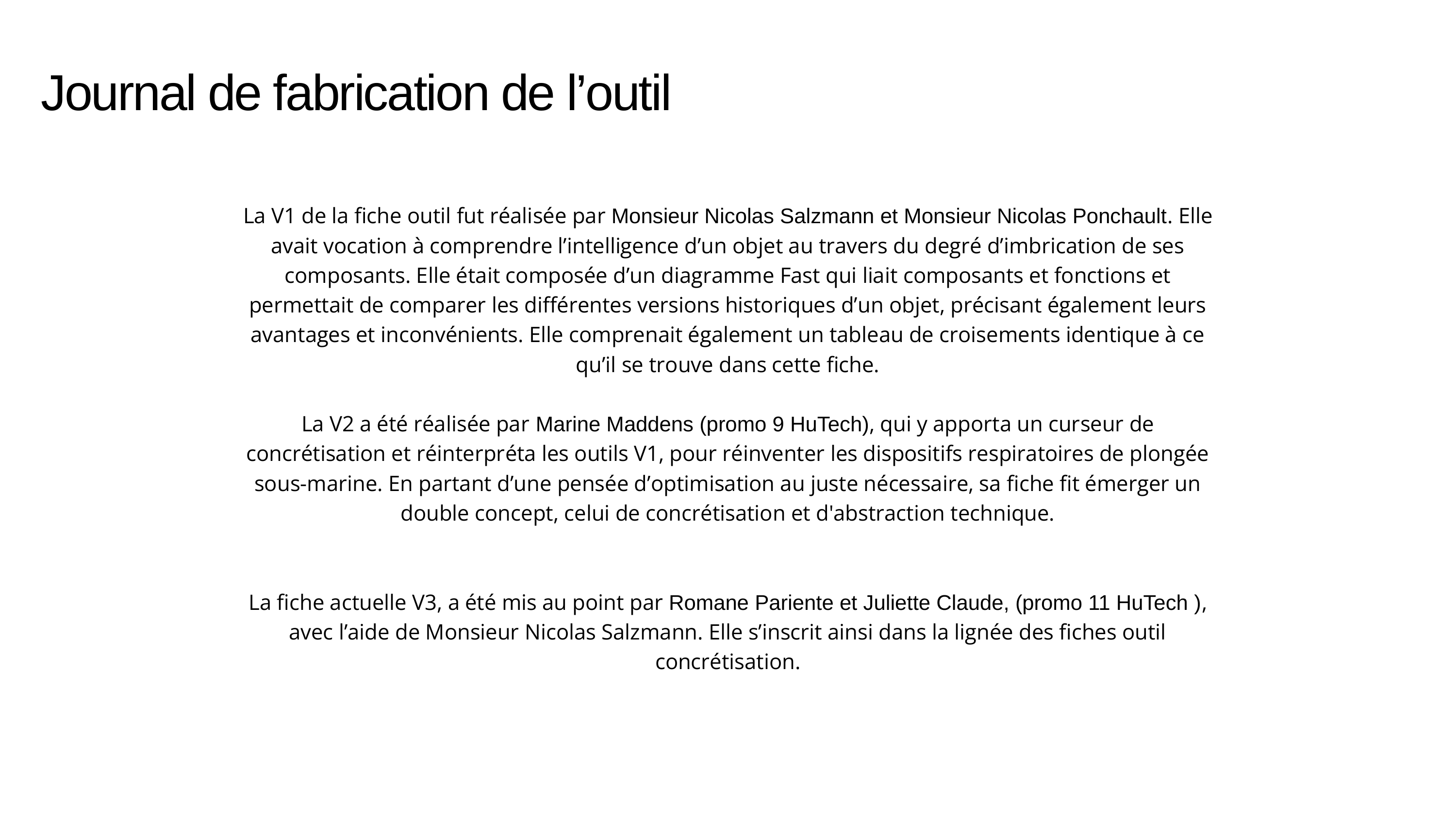

Journal de fabrication de l’outil
La V1 de la fiche outil fut réalisée par Monsieur Nicolas Salzmann et Monsieur Nicolas Ponchault. Elle avait vocation à comprendre l’intelligence d’un objet au travers du degré d’imbrication de ses composants. Elle était composée d’un diagramme Fast qui liait composants et fonctions et permettait de comparer les différentes versions historiques d’un objet, précisant également leurs avantages et inconvénients. Elle comprenait également un tableau de croisements identique à ce qu’il se trouve dans cette fiche.

La V2 a été réalisée par Marine Maddens (promo 9 HuTech), qui y apporta un curseur de concrétisation et réinterpréta les outils V1, pour réinventer les dispositifs respiratoires de plongée sous-marine. En partant d’une pensée d’optimisation au juste nécessaire, sa fiche fit émerger un double concept, celui de concrétisation et d'abstraction technique.

La fiche actuelle V3, a été mis au point par Romane Pariente et Juliette Claude, (promo 11 HuTech ), avec l’aide de Monsieur Nicolas Salzmann. Elle s’inscrit ainsi dans la lignée des fiches outil concrétisation.